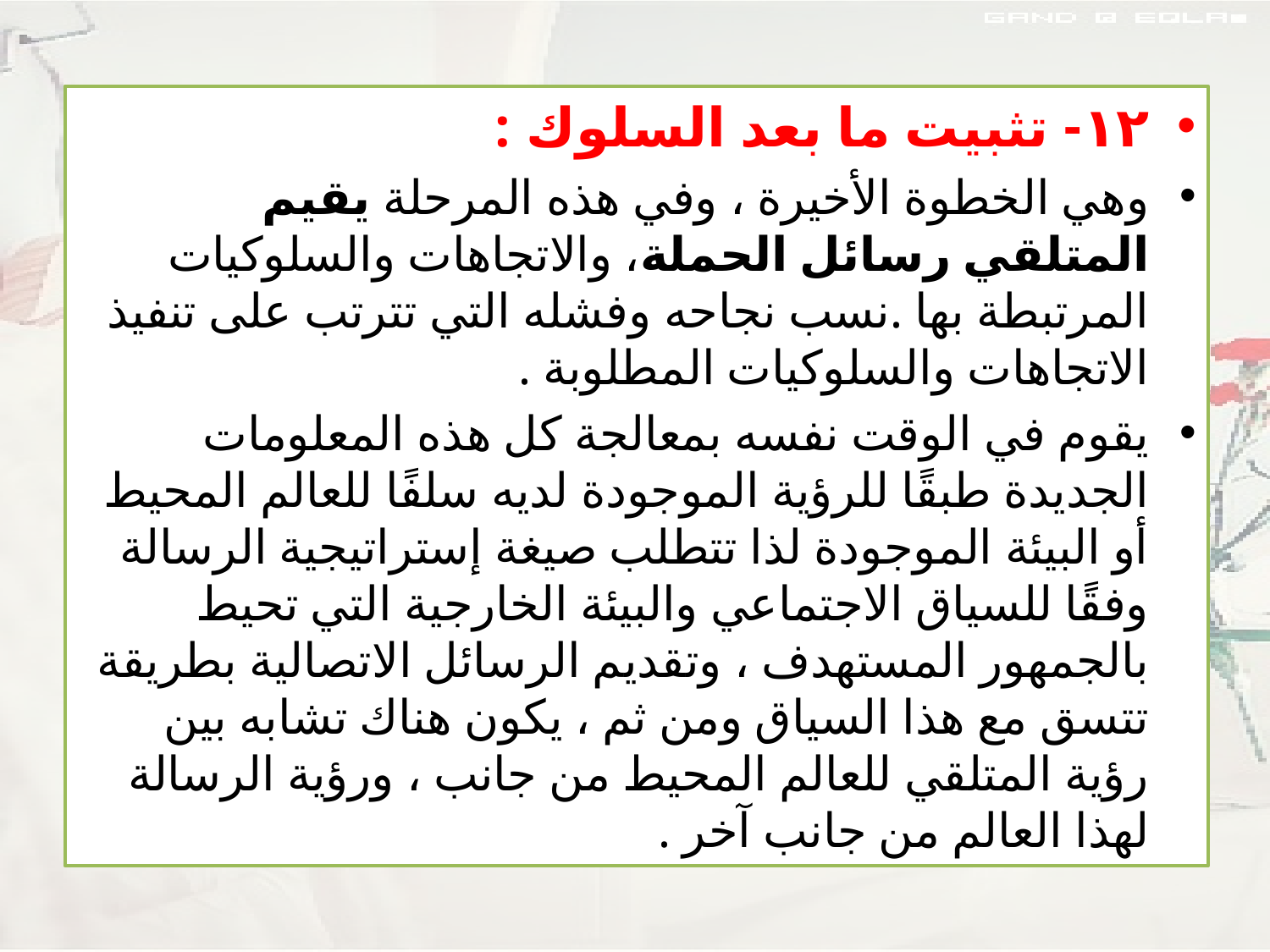

١٢- تثبيت ما بعد السلوك :
وهي الخطوة الأخيرة ، وفي هذه المرحلة يقيم المتلقي رسائل الحملة، والاتجاهات والسلوكيات المرتبطة بها .نسب نجاحه وفشله التي تترتب على تنفيذ الاتجاهات والسلوكيات المطلوبة .
يقوم في الوقت نفسه بمعالجة كل هذه المعلومات الجديدة طبقًا للرؤية الموجودة لديه سلفًا للعالم المحيط أو البيئة الموجودة لذا تتطلب صيغة إستراتيجية الرسالة وفقًا للسياق الاجتماعي والبيئة الخارجية التي تحيط بالجمهور المستهدف ، وتقديم الرسائل الاتصالية بطريقة تتسق مع هذا السياق ومن ثم ، يكون هناك تشابه بين رؤية المتلقي للعالم المحيط من جانب ، ورؤية الرسالة لهذا العالم من جانب آخر .